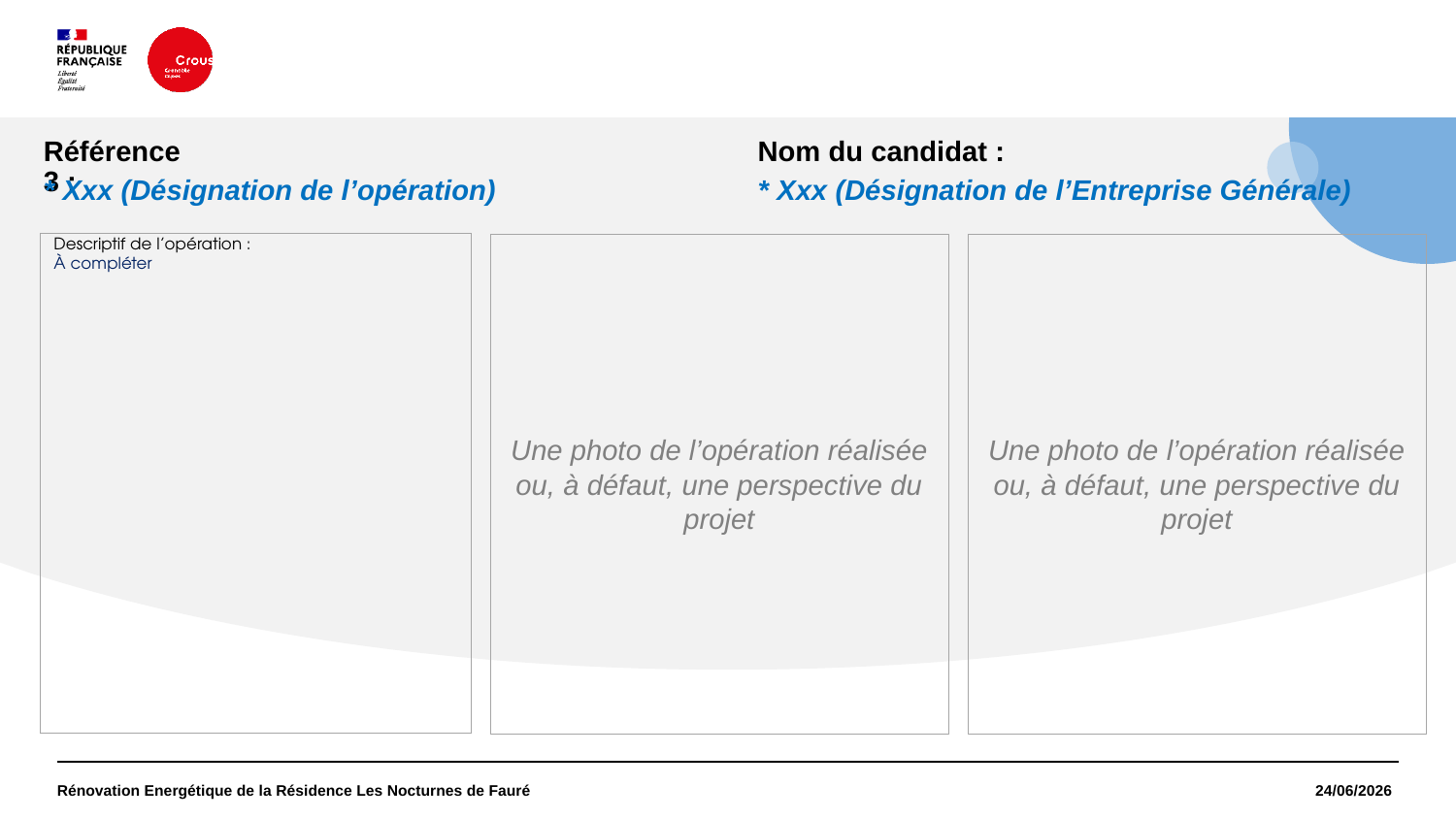

# Référence  3 :
Nom du candidat :
* Xxx (Désignation de l’opération)
* Xxx (Désignation de l’Entreprise Générale)
Descriptif de l’opération :
À compléter

Une photo de l’opération réalisée ou, à défaut, une perspective du projet
Une photo de l’opération réalisée ou, à défaut, une perspective du projet
Rénovation Energétique de la Résidence Les Nocturnes de Fauré